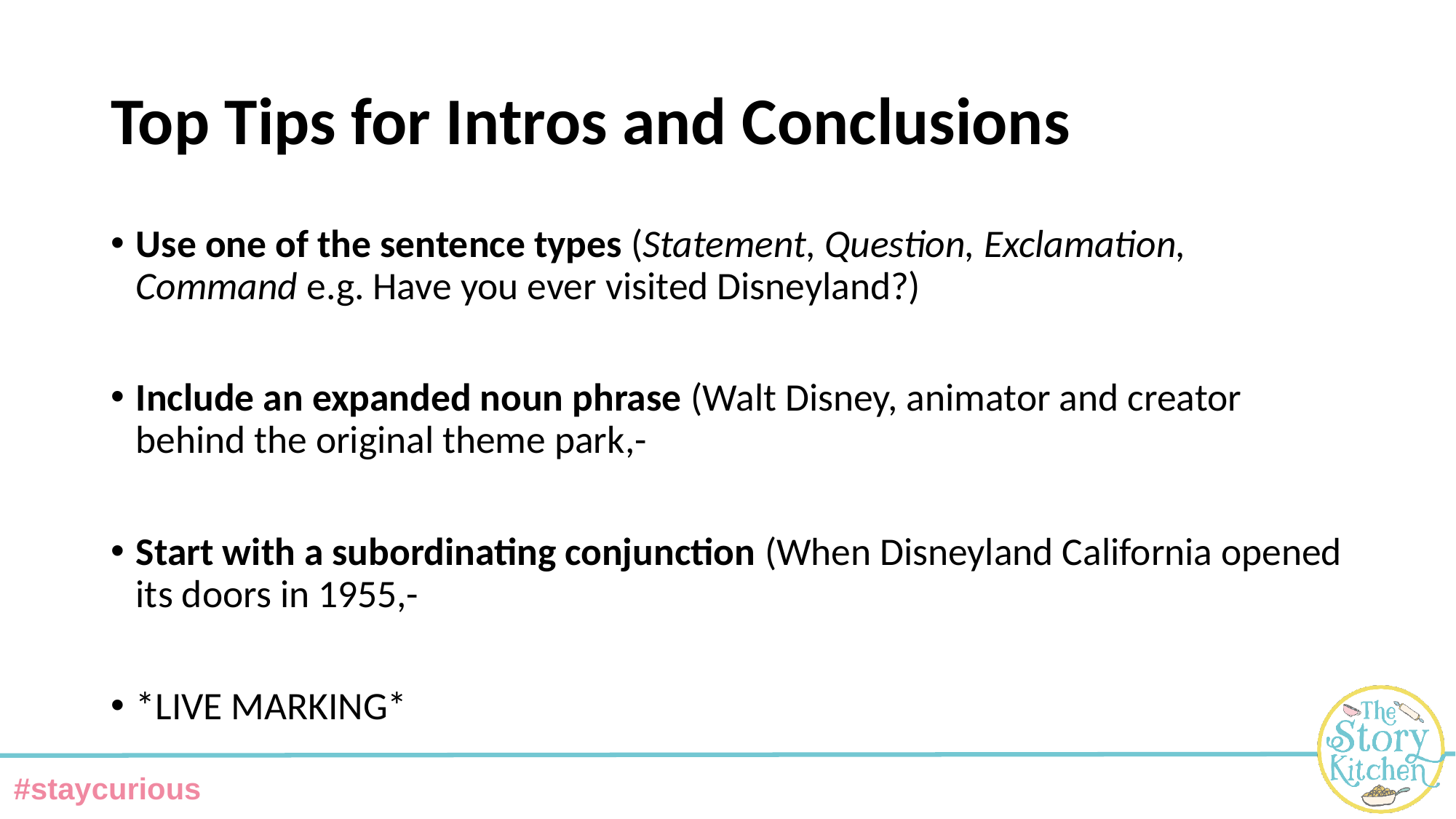

# Top Tips for Intros and Conclusions
Use one of the sentence types (Statement, Question, Exclamation, Command e.g. Have you ever visited Disneyland?)

Include an expanded noun phrase (Walt Disney, animator and creator behind the original theme park,-

Start with a subordinating conjunction (When Disneyland California opened its doors in 1955,-

*LIVE MARKING*